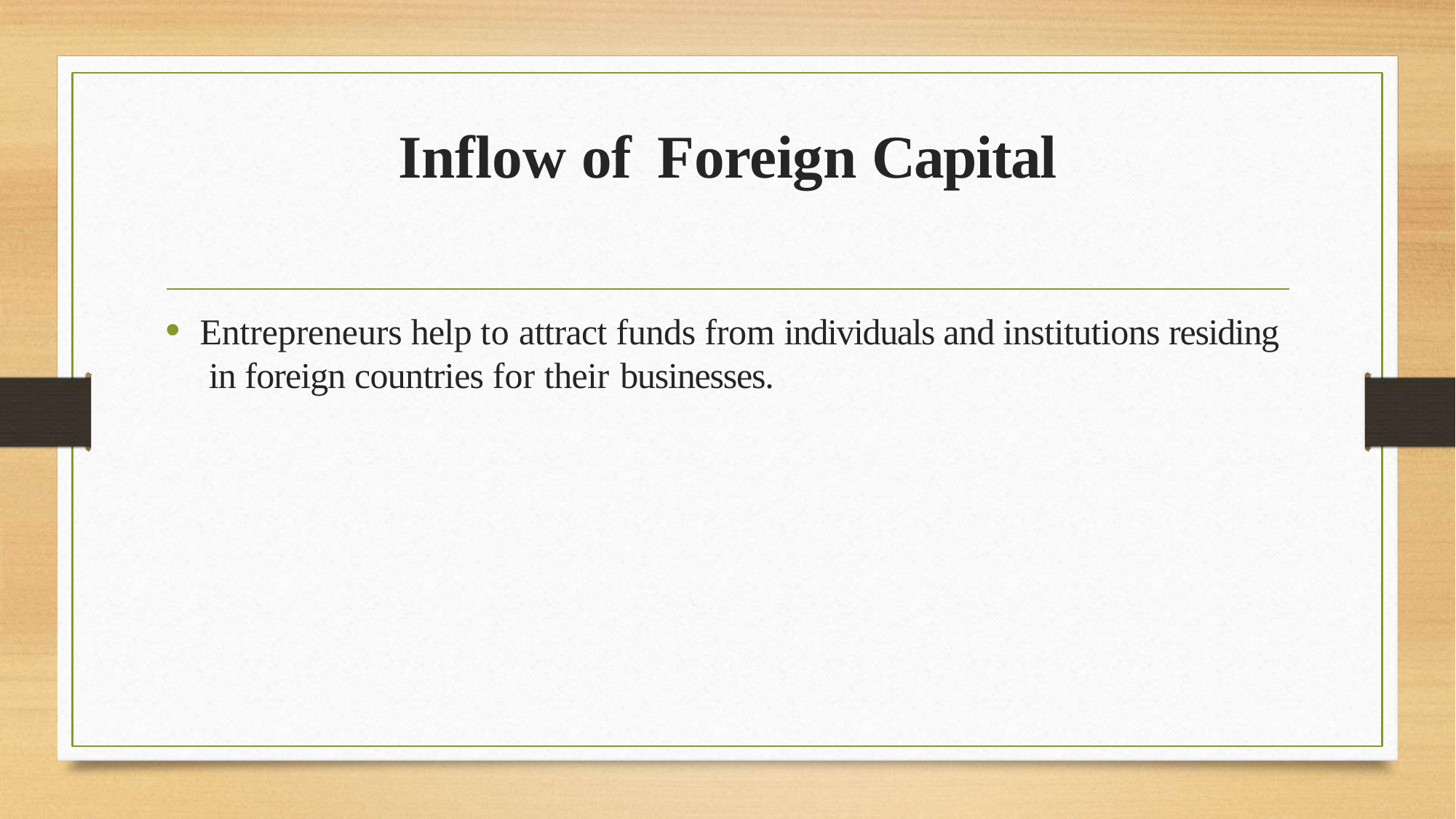

# Inflow of	Foreign Capital
Entrepreneurs help to attract funds from individuals and institutions residing  in foreign countries for their businesses.